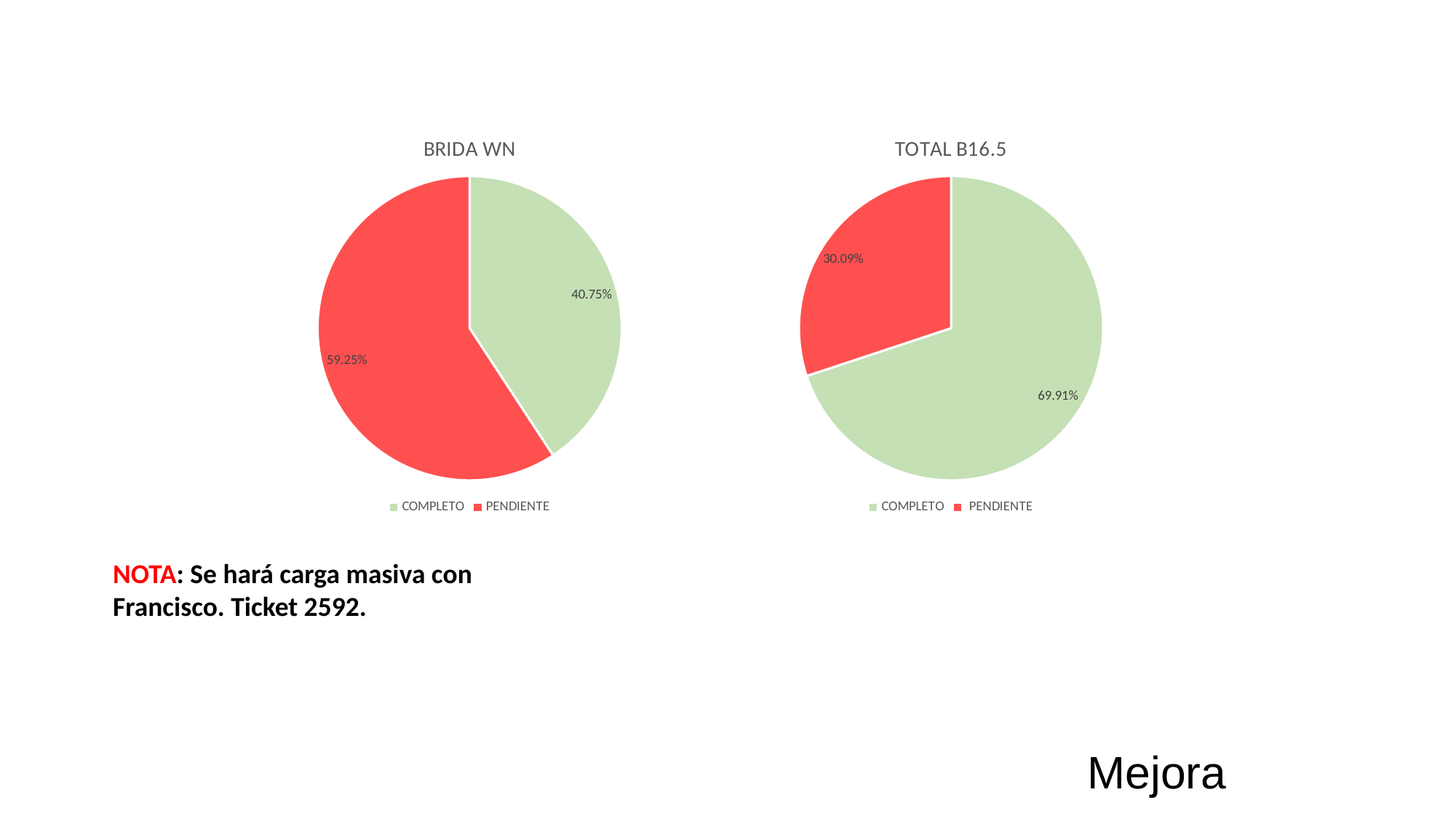

### Chart: BRIDA WN

| Category |  |
|---|---|
| COMPLETO | 0.4075206358911648 |
| PENDIENTE | 0.5924793641088352 |

### Chart: TOTAL B16.5

| Category |  |
|---|---|
| COMPLETO | 0.699139520590043 |
|  PENDIENTE | 0.30086047940995697 |
NOTA: Se hará carga masiva con Francisco. Ticket 2592.
Mejora